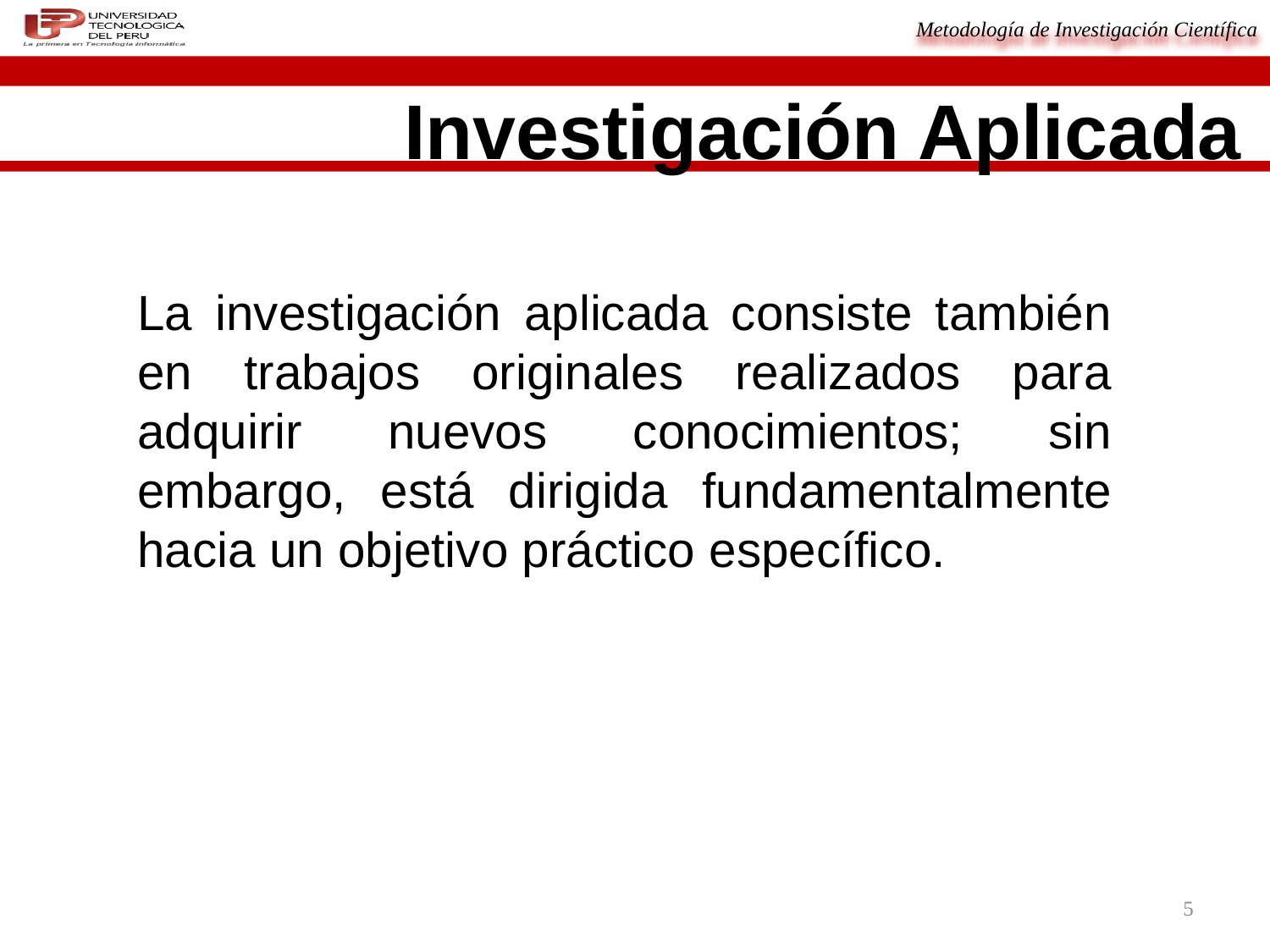

Investigación Aplicada
La investigación aplicada consiste también en trabajos originales realizados para adquirir nuevos conocimientos; sin embargo, está dirigida fundamentalmente hacia un objetivo práctico específico.
5